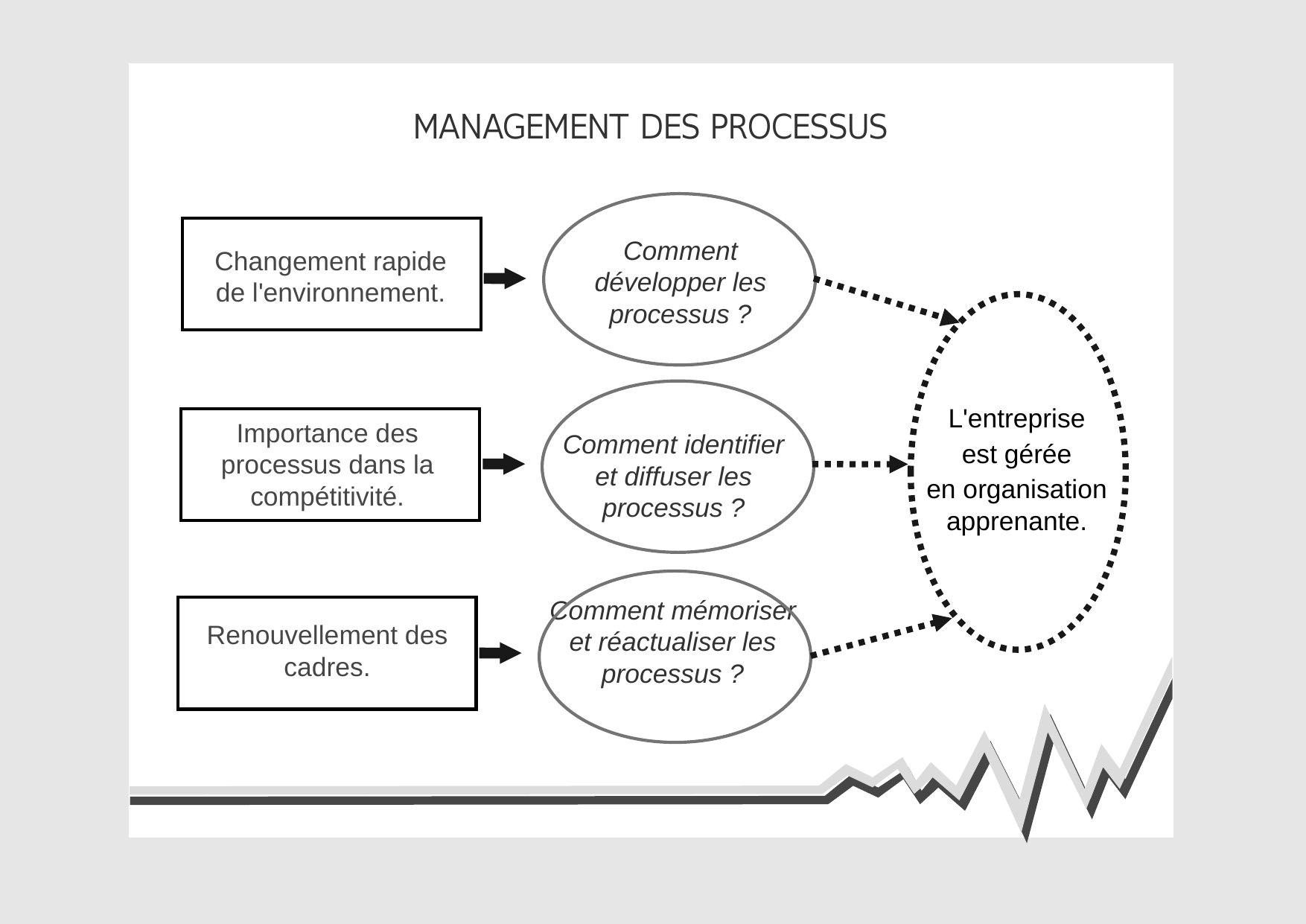

MANAGEMENT DES PROCESSUS

Comment développer les processus ?
Changement rapide de l'environnement.

L'entreprise
est gérée
en organisation apprenante.

Importance des processus dans la compétitivité.
Comment identifier et diffuser les processus ?

Comment mémoriser et réactualiser les processus ?

Renouvellement des cadres.